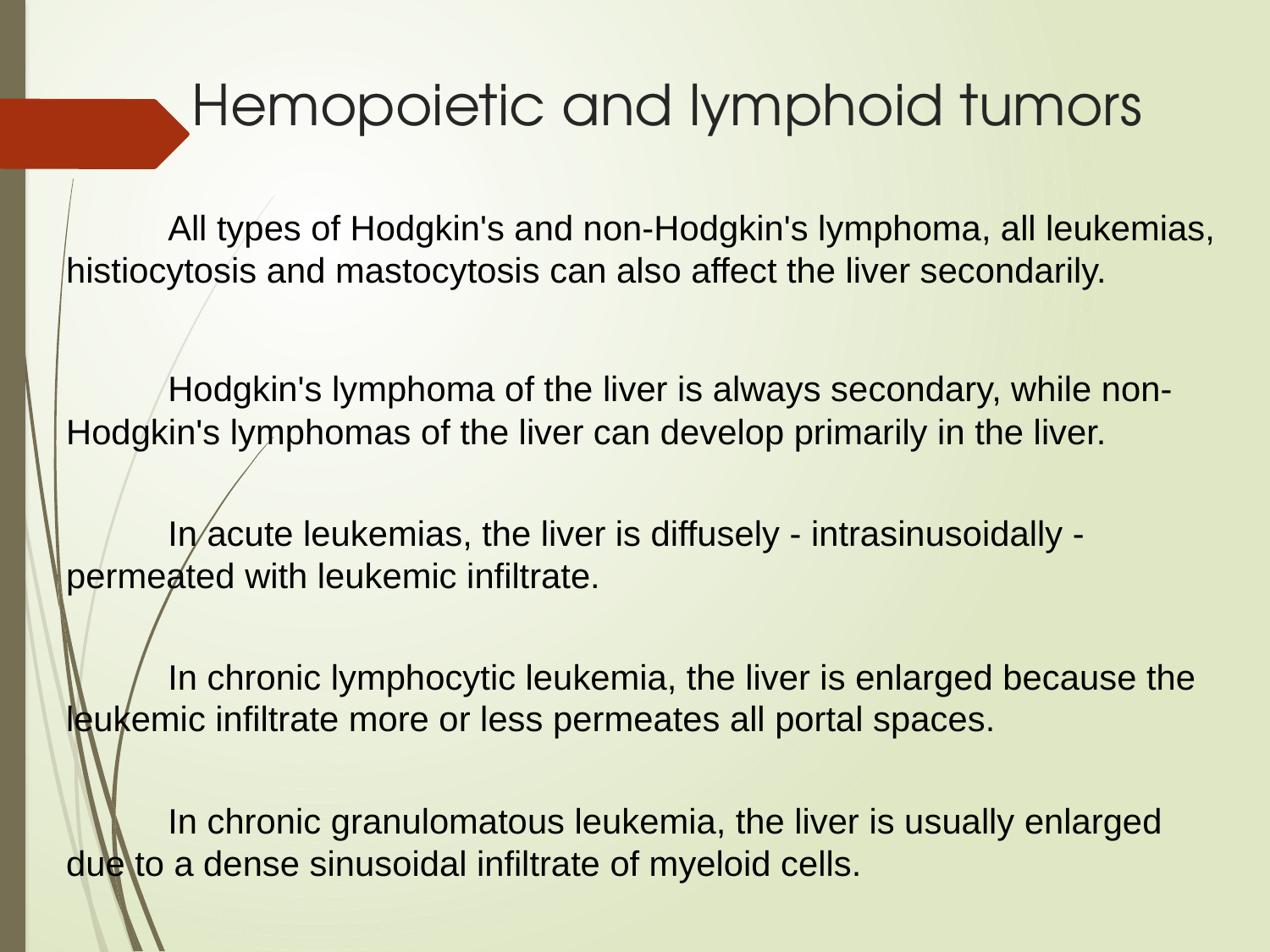

# Hemopoietic and lymphoid tumors
All types of Hodgkin's and non-Hodgkin's lymphoma, all leukemias, histiocytosis and mastocytosis can also affect the liver secondarily.

Hodgkin's lymphoma of the liver is always secondary, while non-Hodgkin's lymphomas of the liver can develop primarily in the liver.
In acute leukemias, the liver is diffusely - intrasinusoidally - permeated with leukemic infiltrate.
In chronic lymphocytic leukemia, the liver is enlarged because the leukemic infiltrate more or less permeates all portal spaces.
In chronic granulomatous leukemia, the liver is usually enlarged
due to a dense sinusoidal infiltrate of myeloid cells.